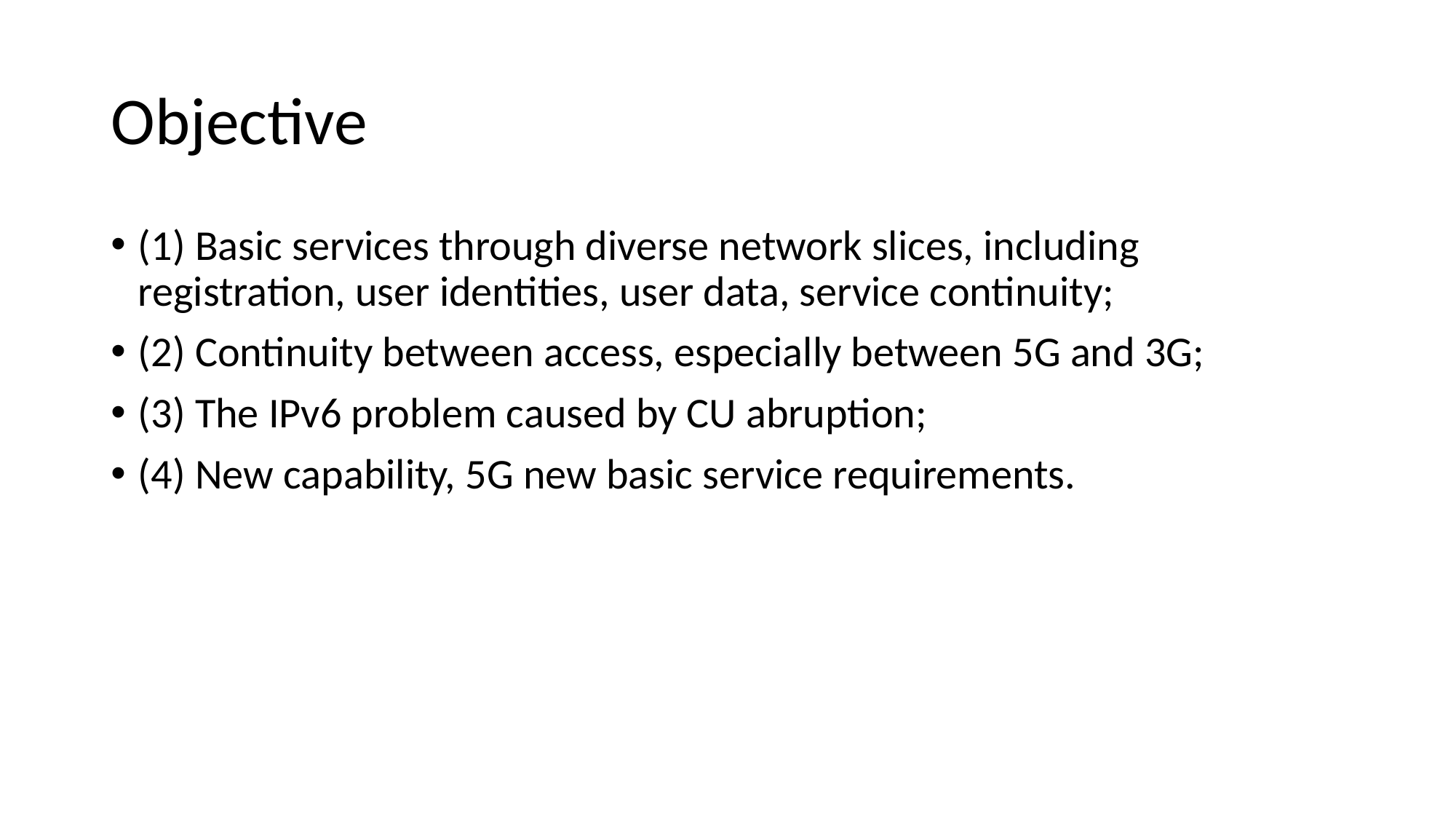

# Objective
(1) Basic services through diverse network slices, including registration, user identities, user data, service continuity;
(2) Continuity between access, especially between 5G and 3G;
(3) The IPv6 problem caused by CU abruption;
(4) New capability, 5G new basic service requirements.